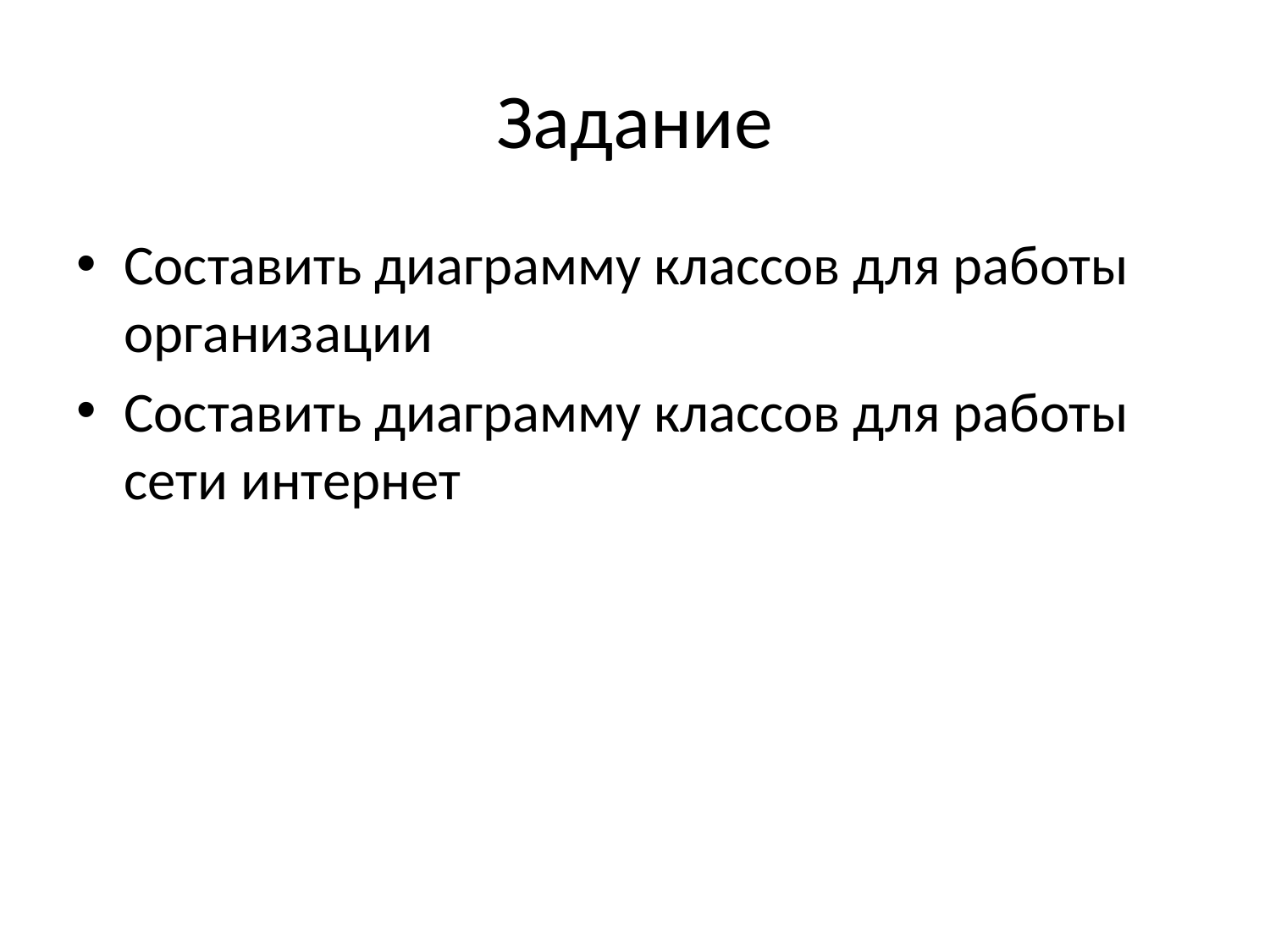

# Задание
Составить диаграмму классов для работы организации
Составить диаграмму классов для работы сети интернет